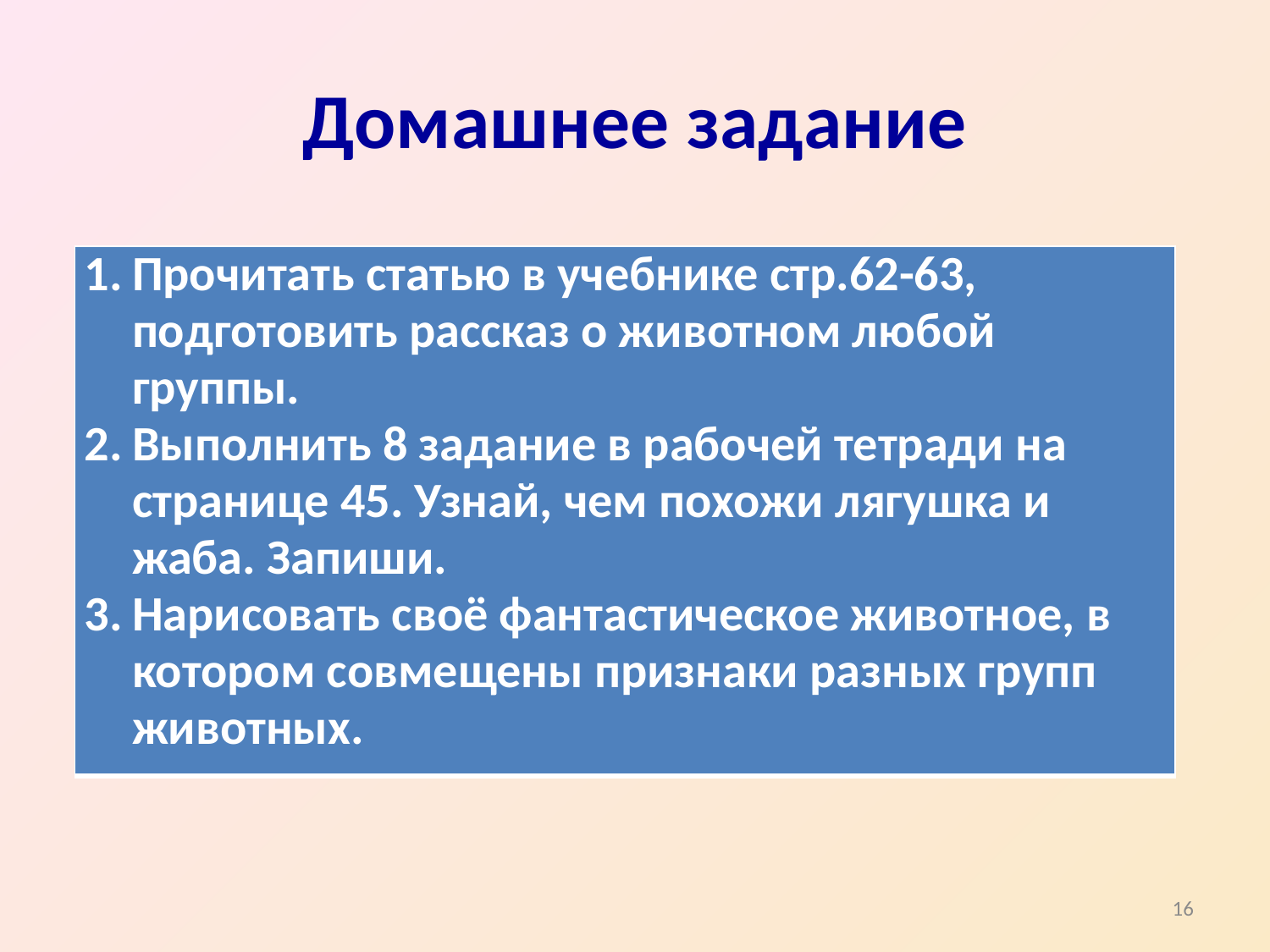

# Домашнее задание
| Прочитать статью в учебнике стр.62-63, подготовить рассказ о животном любой группы. Выполнить 8 задание в рабочей тетради на странице 45. Узнай, чем похожи лягушка и жаба. Запиши. Нарисовать своё фантастическое животное, в котором совмещены признаки разных групп животных. |
| --- |
16